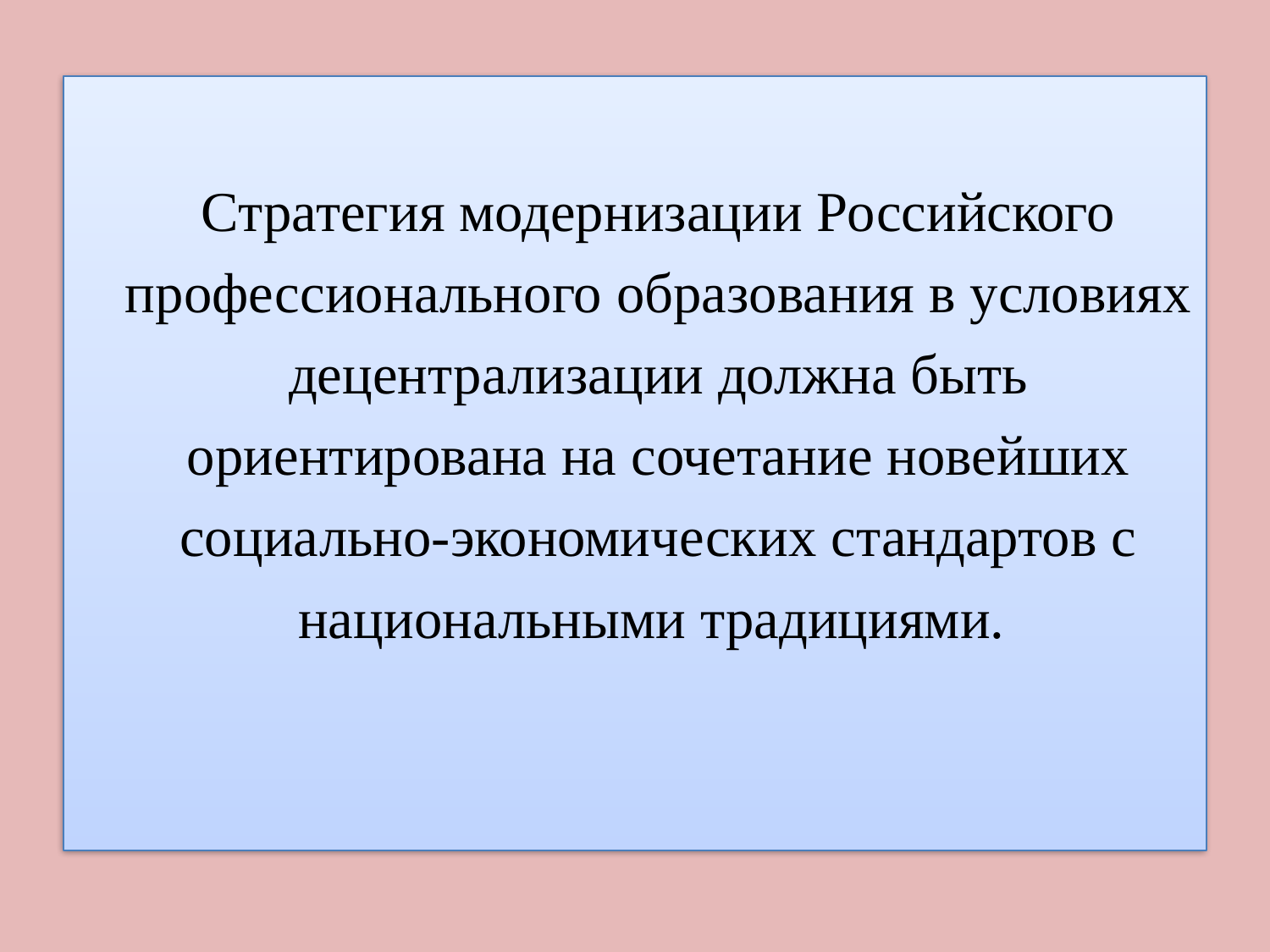

#

Стратегия модернизации Российского профессионального образования в условиях децентрализации должна быть ориентирована на сочетание новейших социально-экономических стандартов с национальными традициями.